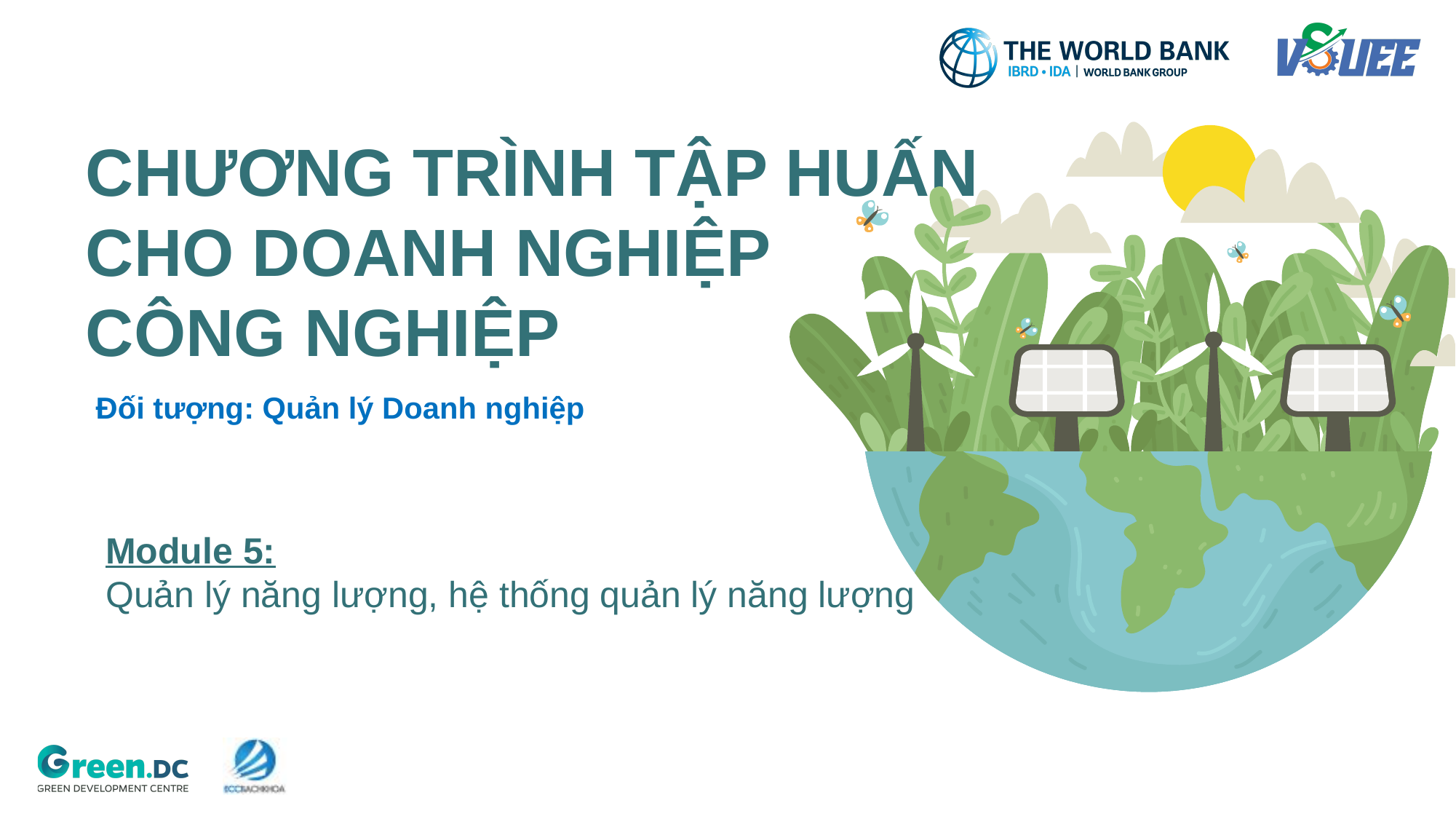

# CHƯƠNG TRÌNH TẬP HUẤN CHO DOANH NGHIỆP CÔNG NGHIỆP

Đối tượng: Quản lý Doanh nghiệp
Module 5:
Quản lý năng lượng, hệ thống quản lý năng lượng